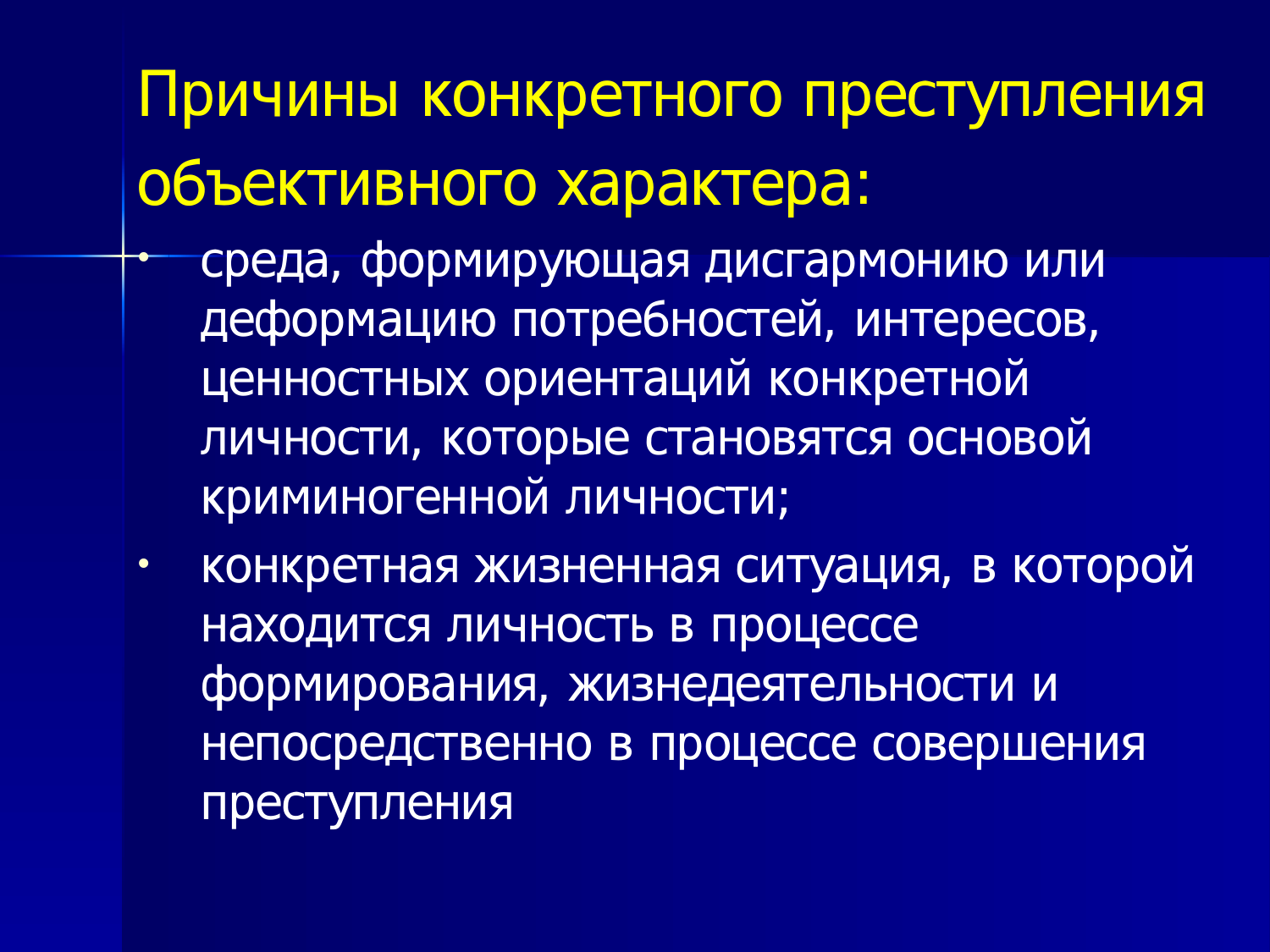

Причины конкретного преступления
объективного характера:
среда, формирующая дисгармонию или деформацию потребностей, интересов, ценностных ориентаций конкретной личности, которые становятся основой криминогенной личности;
конкретная жизненная ситуация, в которой находится личность в процессе формирования, жизнедеятельности и непосредственно в процессе совершения преступления